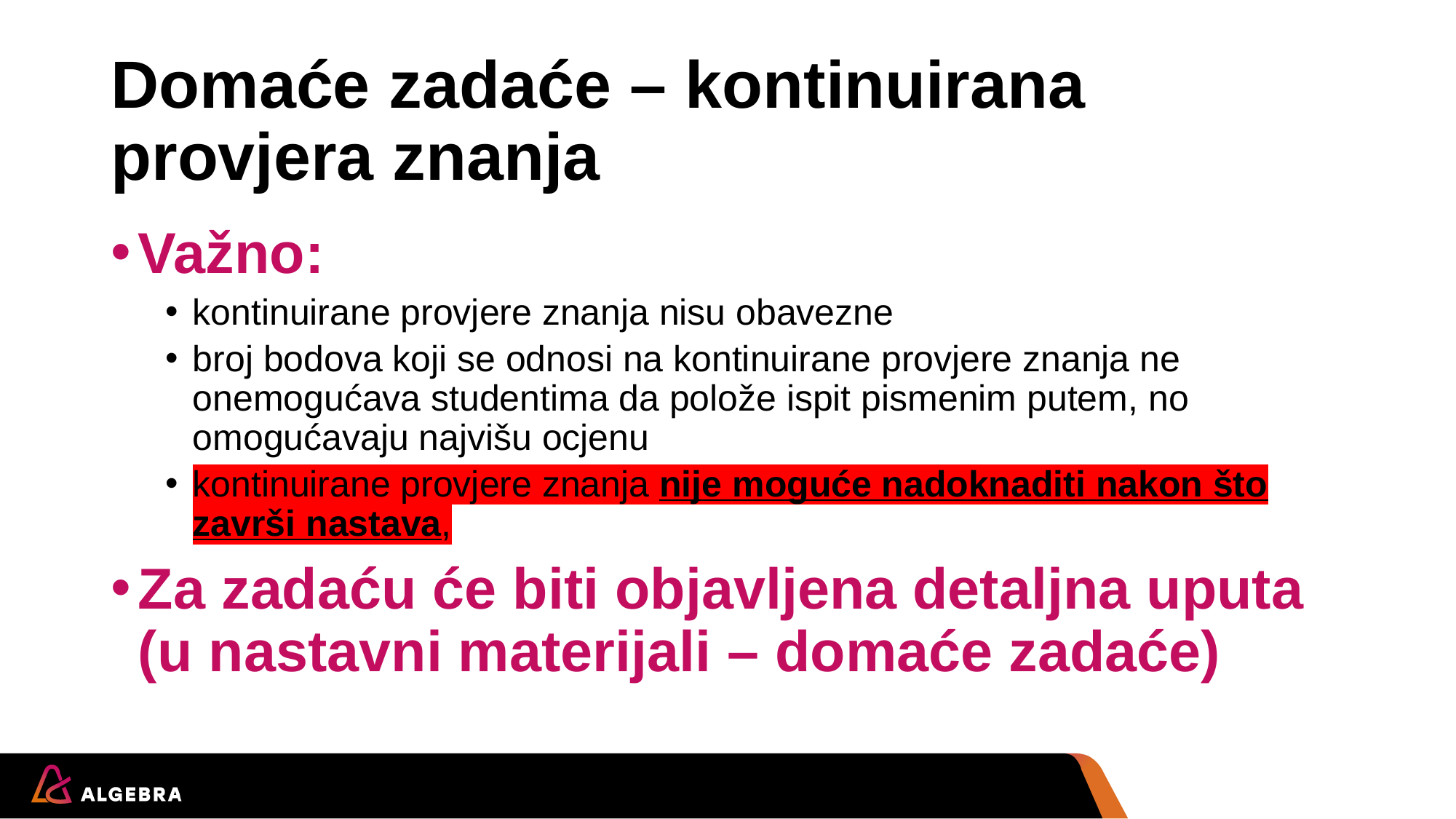

# Domaće zadaće – kontinuirana provjera znanja
Važno:
kontinuirane provjere znanja nisu obavezne
broj bodova koji se odnosi na kontinuirane provjere znanja ne onemogućava studentima da polože ispit pismenim putem, no omogućavaju najvišu ocjenu
kontinuirane provjere znanja nije moguće nadoknaditi nakon što završi nastava,
Za zadaću će biti objavljena detaljna uputa (u nastavni materijali – domaće zadaće)